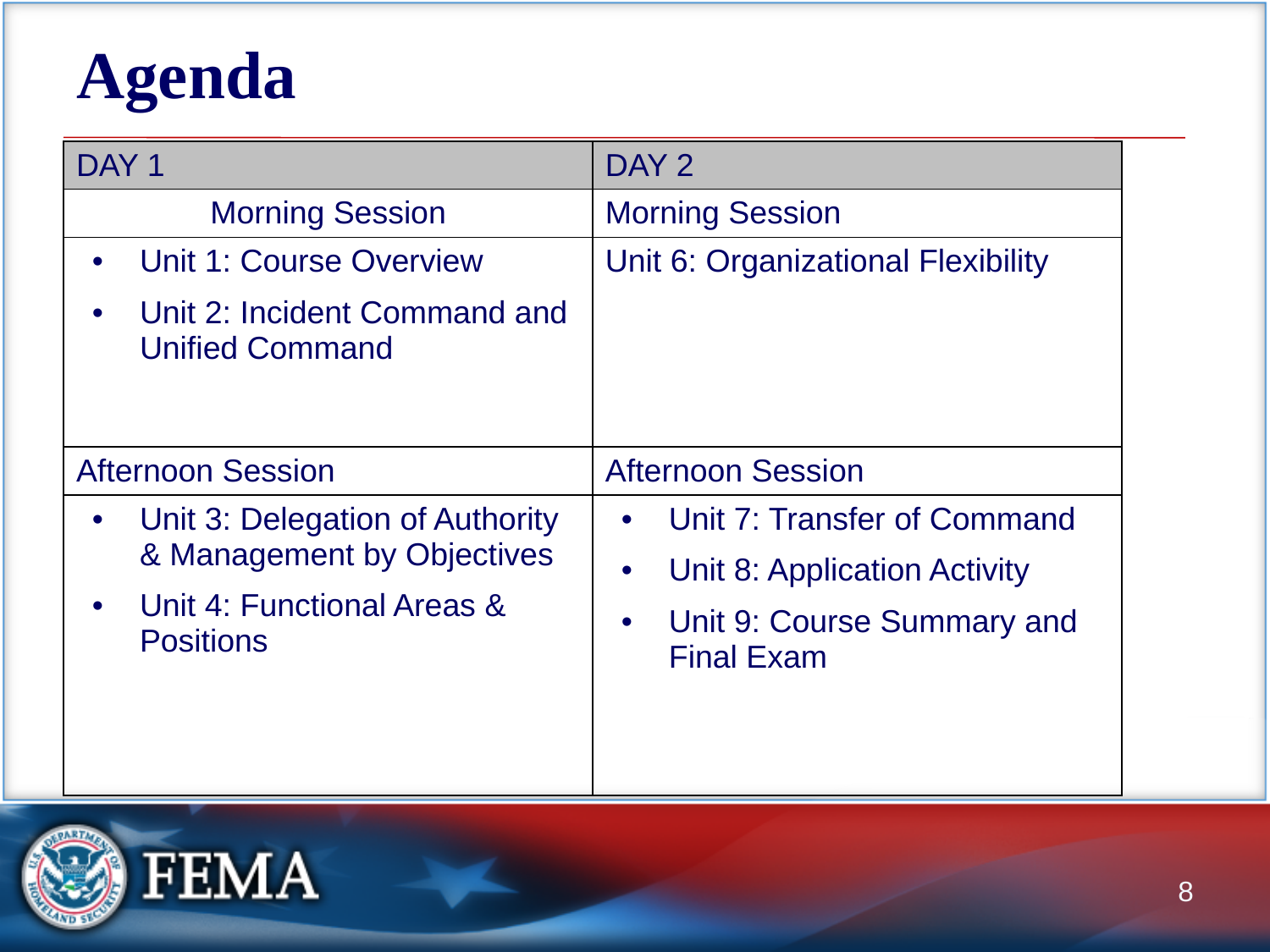

# Agenda
| DAY 1 | DAY 2 |
| --- | --- |
| Morning Session | Morning Session |
| Unit 1: Course Overview Unit 2: Incident Command and Unified Command | Unit 6: Organizational Flexibility |
| Afternoon Session | Afternoon Session |
| Unit 3: Delegation of Authority & Management by Objectives Unit 4: Functional Areas & Positions | Unit 7: Transfer of Command Unit 8: Application Activity Unit 9: Course Summary and Final Exam |

8